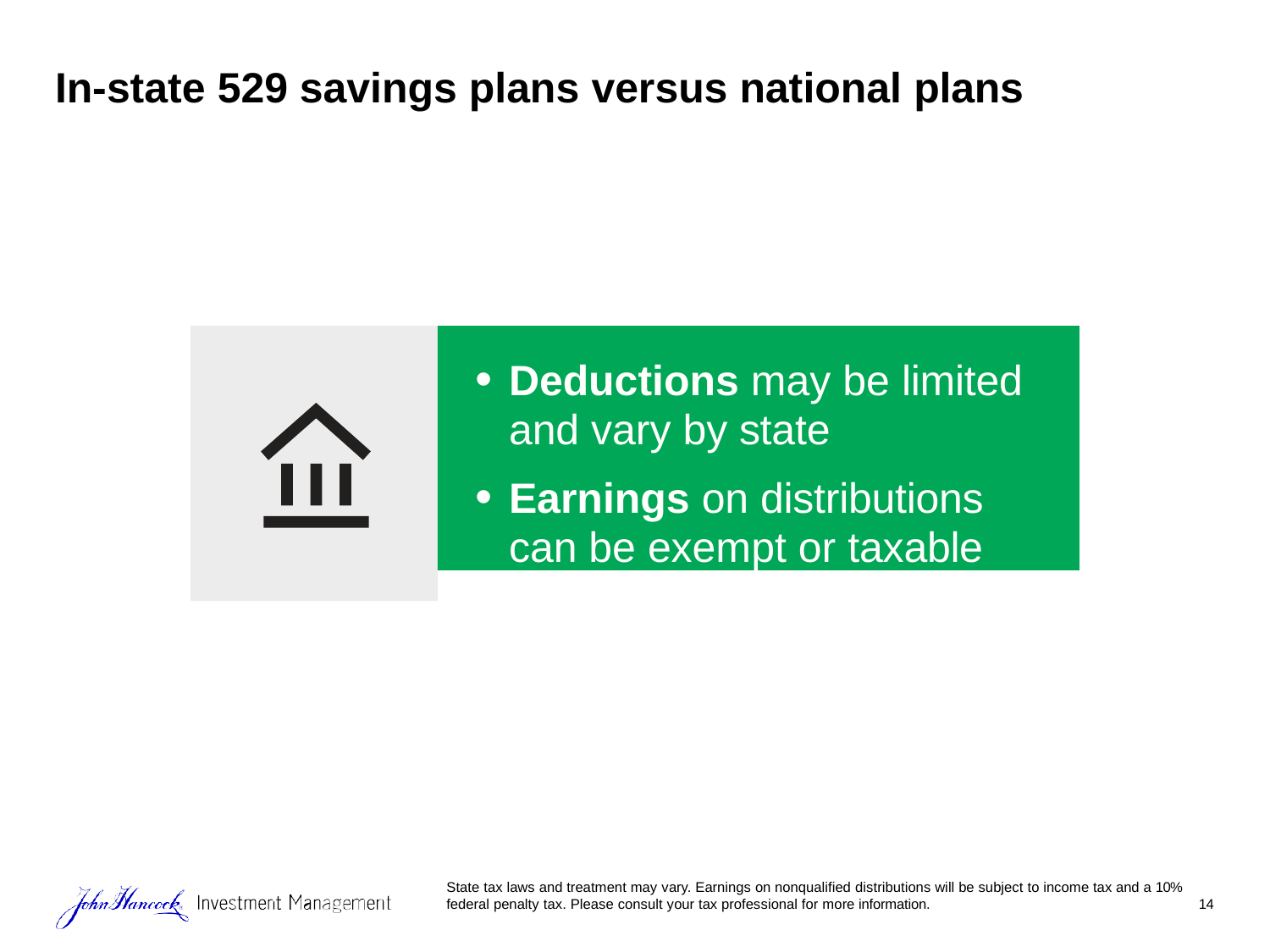

# In-state 529 savings plans versus national plans

Deductions may be limited and vary by state
Earnings on distributions can be exempt or taxable
State tax laws and treatment may vary. Earnings on nonqualified distributions will be subject to income tax and a 10% federal penalty tax. Please consult your tax professional for more information.
14